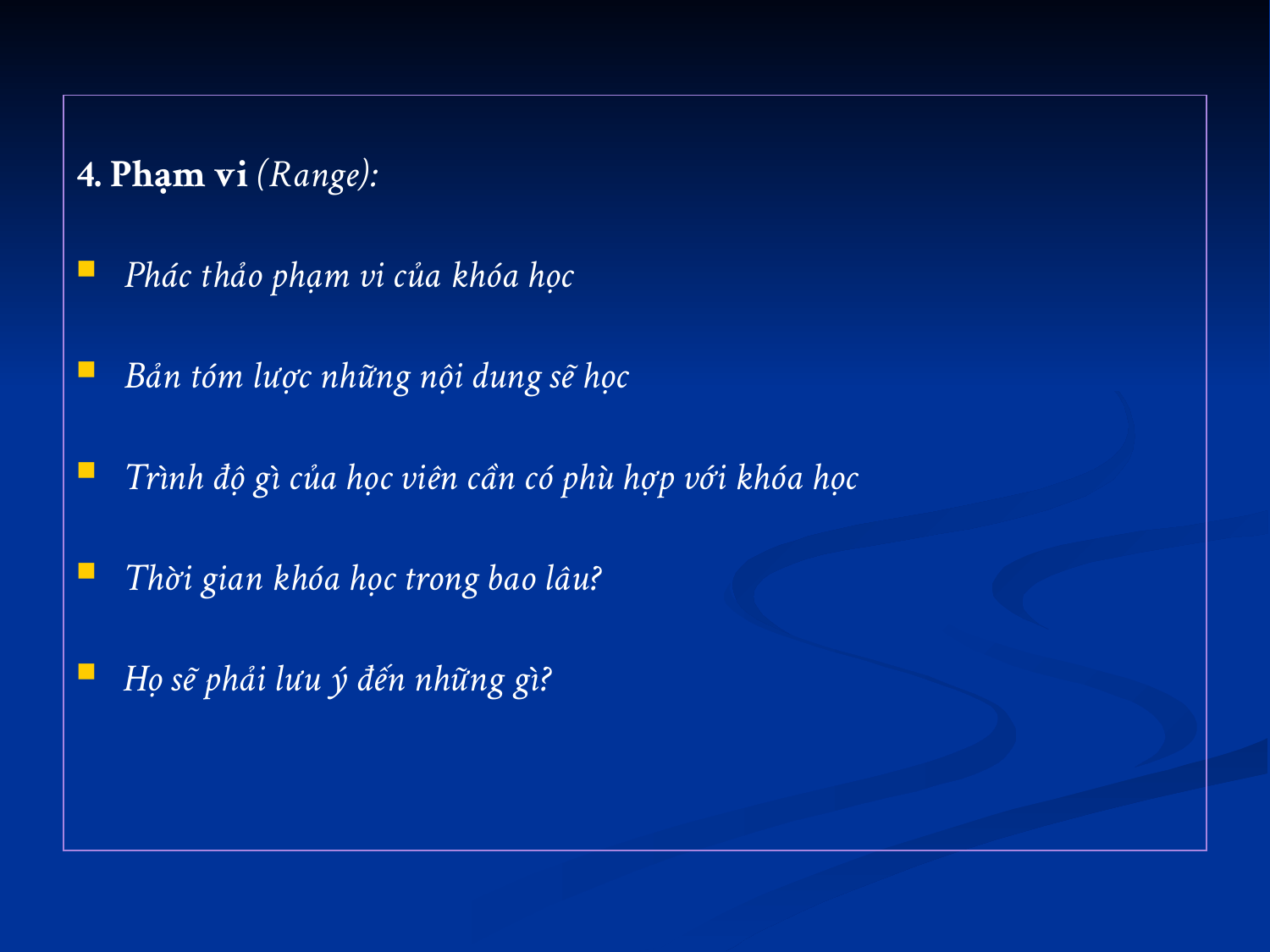

4. Phạm vi (Range):
Phác thảo phạm vi của khóa học
Bản tóm lược những nội dung sẽ học
Trình độ gì của học viên cần có phù hợp với khóa học
Thời gian khóa học trong bao lâu?
Họ sẽ phải lưu ý đến những gì?